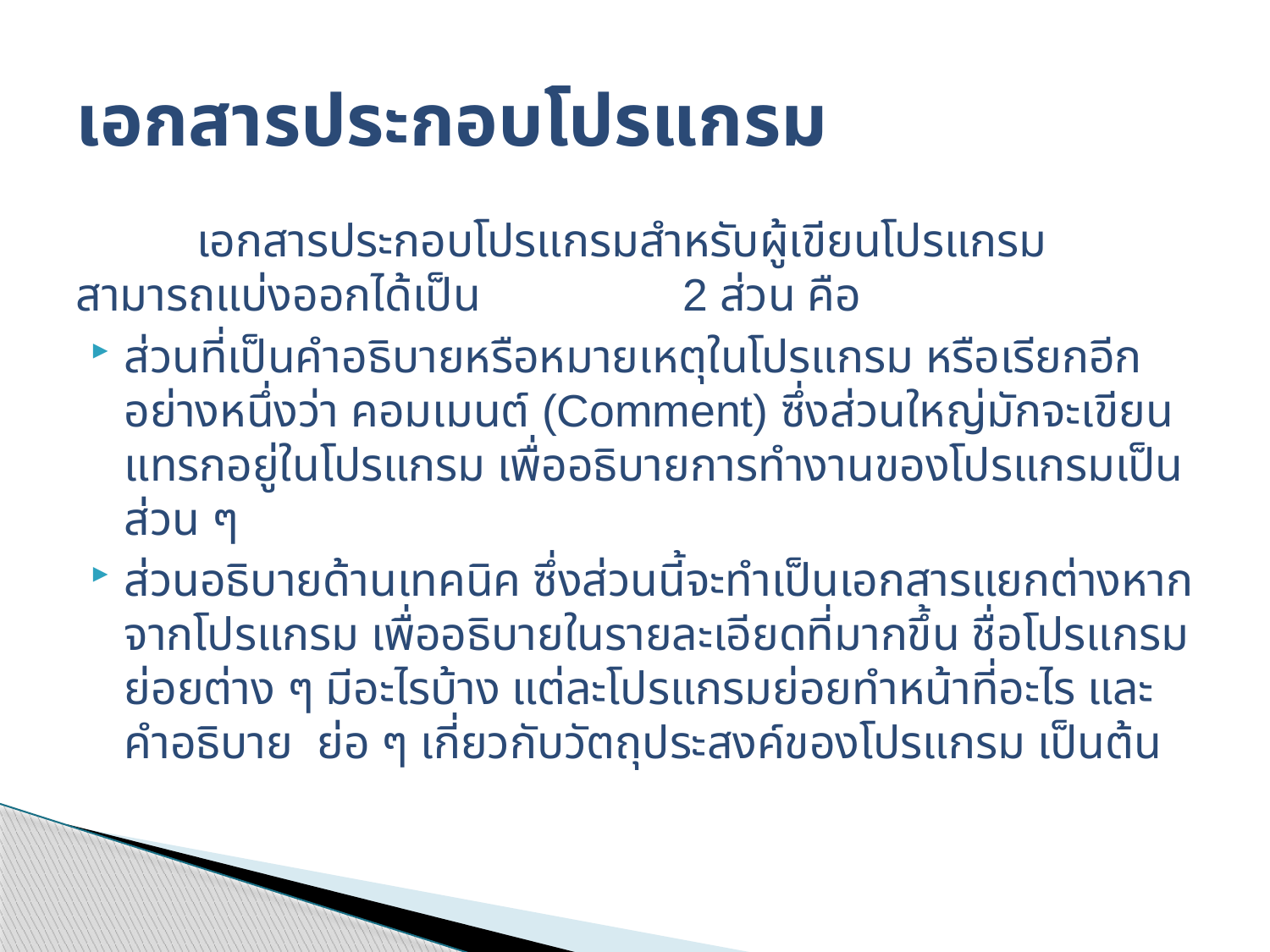

# เอกสารประกอบโปรแกรม
	เอกสารประกอบโปรแกรมสำหรับผู้เขียนโปรแกรม สามารถแบ่งออกได้เป็น                 2 ส่วน คือ
ส่วนที่เป็นคำอธิบายหรือหมายเหตุในโปรแกรม หรือเรียกอีกอย่างหนึ่งว่า คอมเมนต์ (Comment) ซึ่งส่วนใหญ่มักจะเขียนแทรกอยู่ในโปรแกรม เพื่ออธิบายการทำงานของโปรแกรมเป็นส่วน ๆ
ส่วนอธิบายด้านเทคนิค ซึ่งส่วนนี้จะทำเป็นเอกสารแยกต่างหากจากโปรแกรม เพื่ออธิบายในรายละเอียดที่มากขึ้น ชื่อโปรแกรมย่อยต่าง ๆ มีอะไรบ้าง แต่ละโปรแกรมย่อยทำหน้าที่อะไร และคำอธิบาย  ย่อ ๆ เกี่ยวกับวัตถุประสงค์ของโปรแกรม เป็นต้น